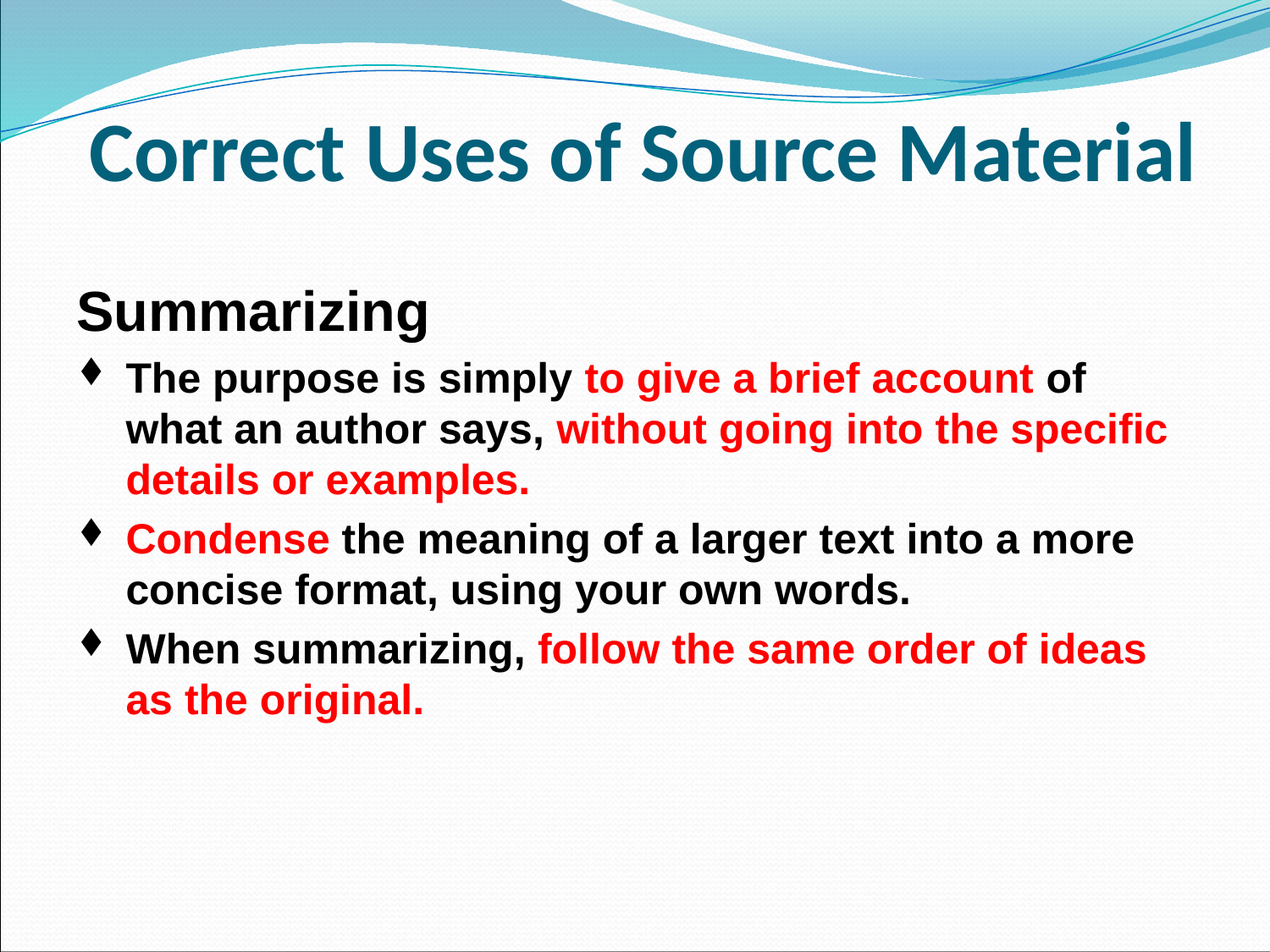

# Correct Uses of Source Material
Summarizing
The purpose is simply to give a brief account of what an author says, without going into the specific details or examples.
Condense the meaning of a larger text into a more concise format, using your own words.
When summarizing, follow the same order of ideas as the original.